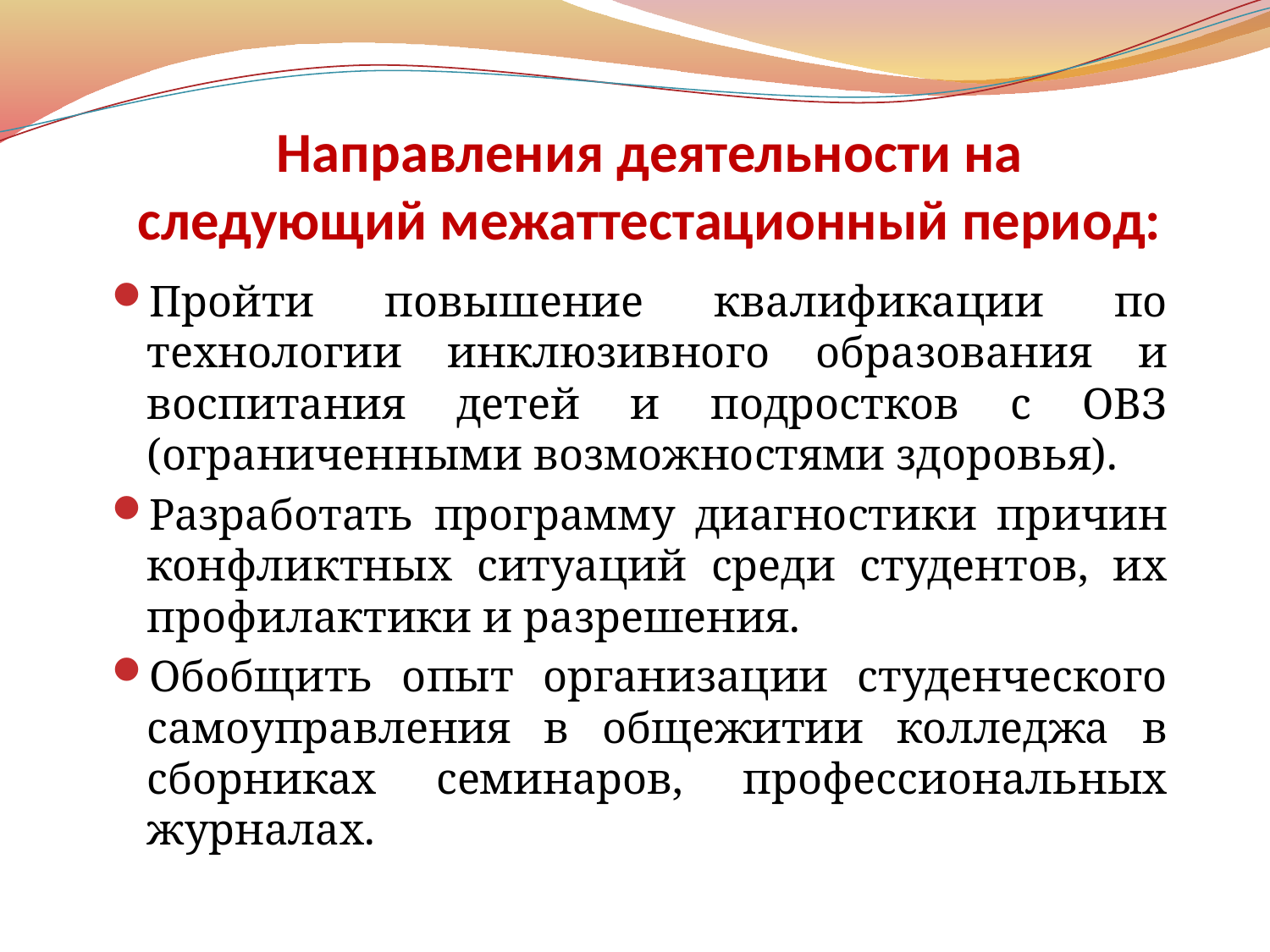

# Направления деятельности на следующий межаттестационный период:
Пройти повышение квалификации по технологии инклюзивного образования и воспитания детей и подростков с ОВЗ (ограниченными возможностями здоровья).
Разработать программу диагностики причин конфликтных ситуаций среди студентов, их профилактики и разрешения.
Oбобщить опыт организации студенческого самоуправления в общежитии колледжа в сборниках семинаров, профессиональных журналах.